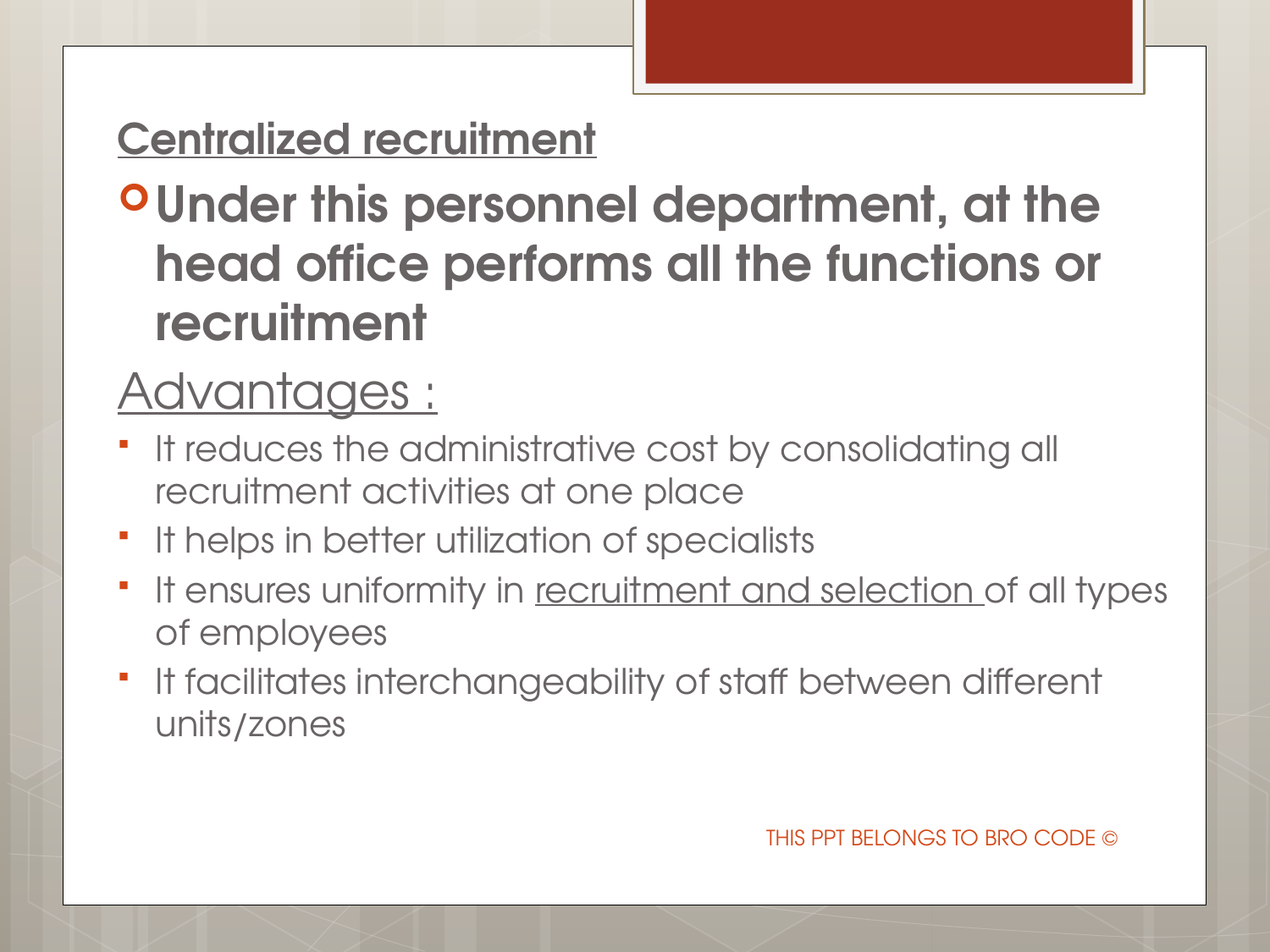

Centralized recruitment
Under this personnel department, at the head office performs all the functions or recruitment
Advantages :
It reduces the administrative cost by consolidating all recruitment activities at one place
It helps in better utilization of specialists
It ensures uniformity in recruitment and selection of all types of employees
It facilitates interchangeability of staff between different units/zones
THIS PPT BELONGS TO BRO CODE ©